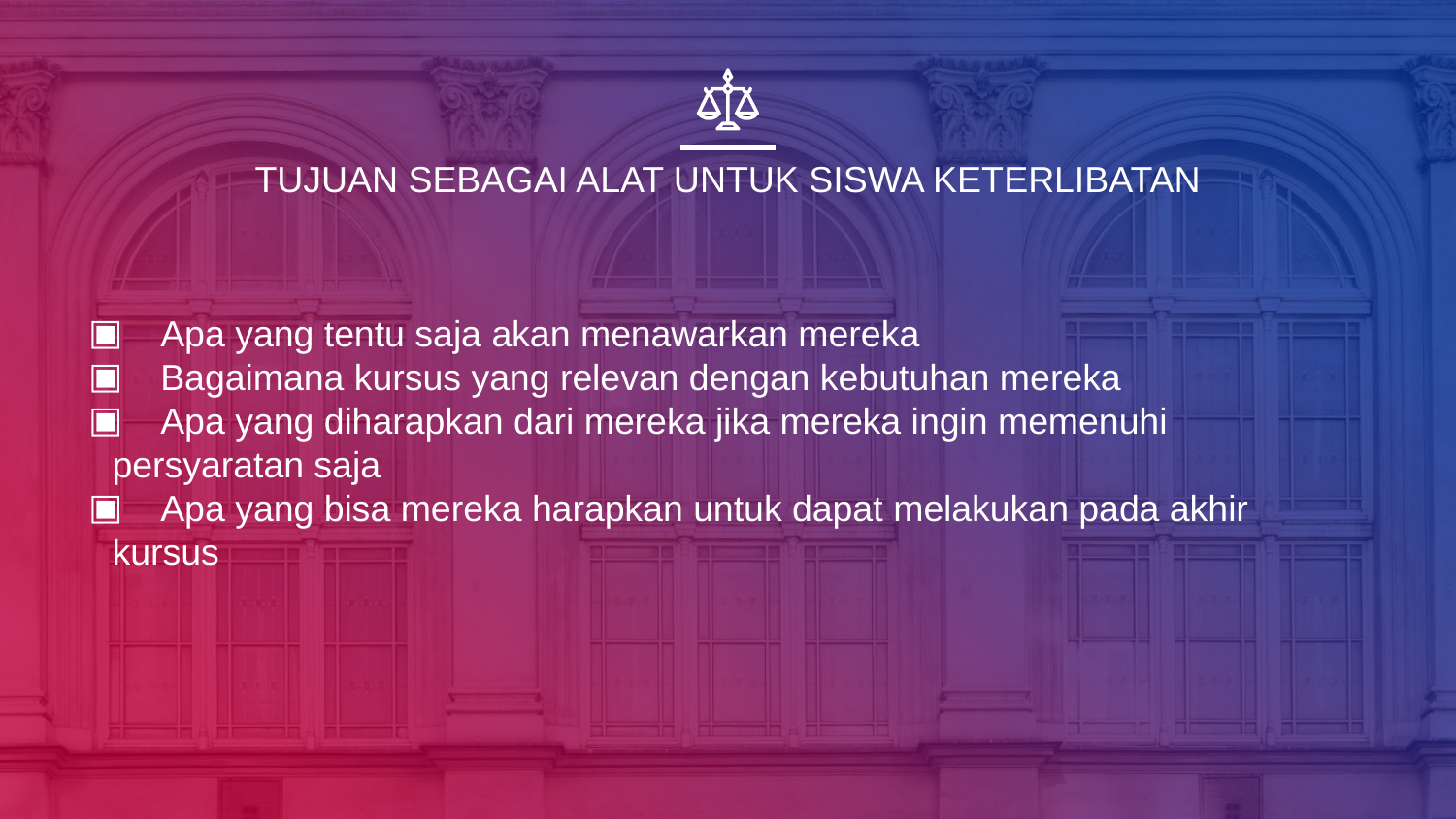

# TUJUAN SEBAGAI ALAT UNTUK SISWA KETERLIBATAN
  Apa yang tentu saja akan menawarkan mereka
  Bagaimana kursus yang relevan dengan kebutuhan mereka
  Apa yang diharapkan dari mereka jika mereka ingin memenuhi
    persyaratan saja
  Apa yang bisa mereka harapkan untuk dapat melakukan pada akhir
    kursus